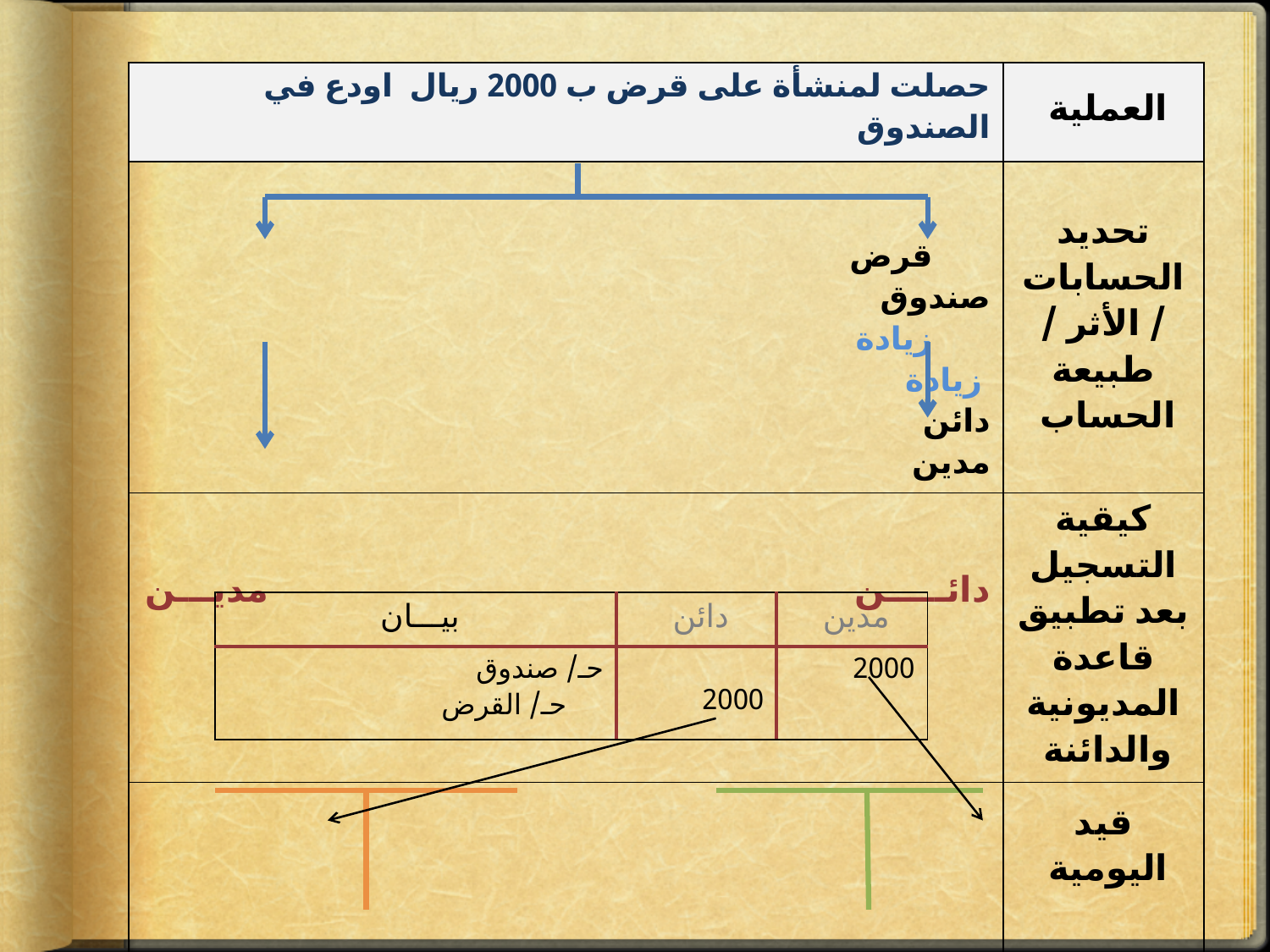

| حصلت لمنشأة على قرض ب 2000 ريال اودع في الصندوق | العملية |
| --- | --- |
| قرض صندوق زيادة زيادة دائن مدين | تحديد الحسابات / الأثر / طبيعة الحساب |
| دائـــــن مديـــن | كيقية التسجيل بعد تطبيق قاعدة المديونية والدائنة |
|  | قيد اليومية |
| حـ/الصندوق حـ/القرض 2000 2000 | الترحيل لدفتر الأستاذ |
| بيـــان | دائن | مدين |
| --- | --- | --- |
| حـ/ صندوق حـ/ القرض | 2000 | 2000 |